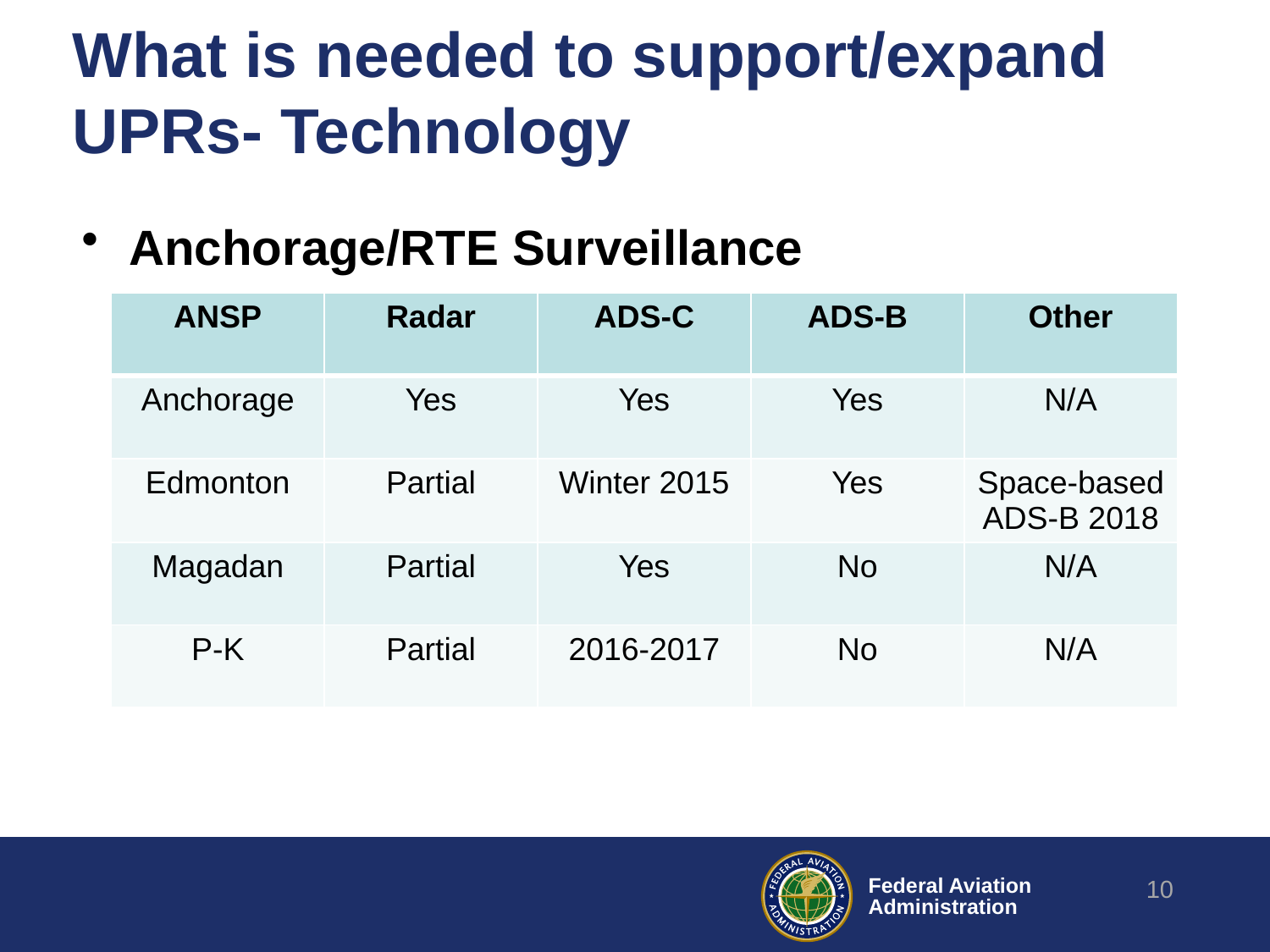

# What is needed to support/expand UPRs- Technology
Anchorage/RTE Surveillance

| ANSP | Radar | ADS-C | ADS-B | Other |
| --- | --- | --- | --- | --- |
| Anchorage | Yes | Yes | Yes | N/A |
| Edmonton | Partial | Winter 2015 | Yes | Space-based ADS-B 2018 |
| Magadan | Partial | Yes | No | N/A |
| P-K | Partial | 2016-2017 | No | N/A |
10